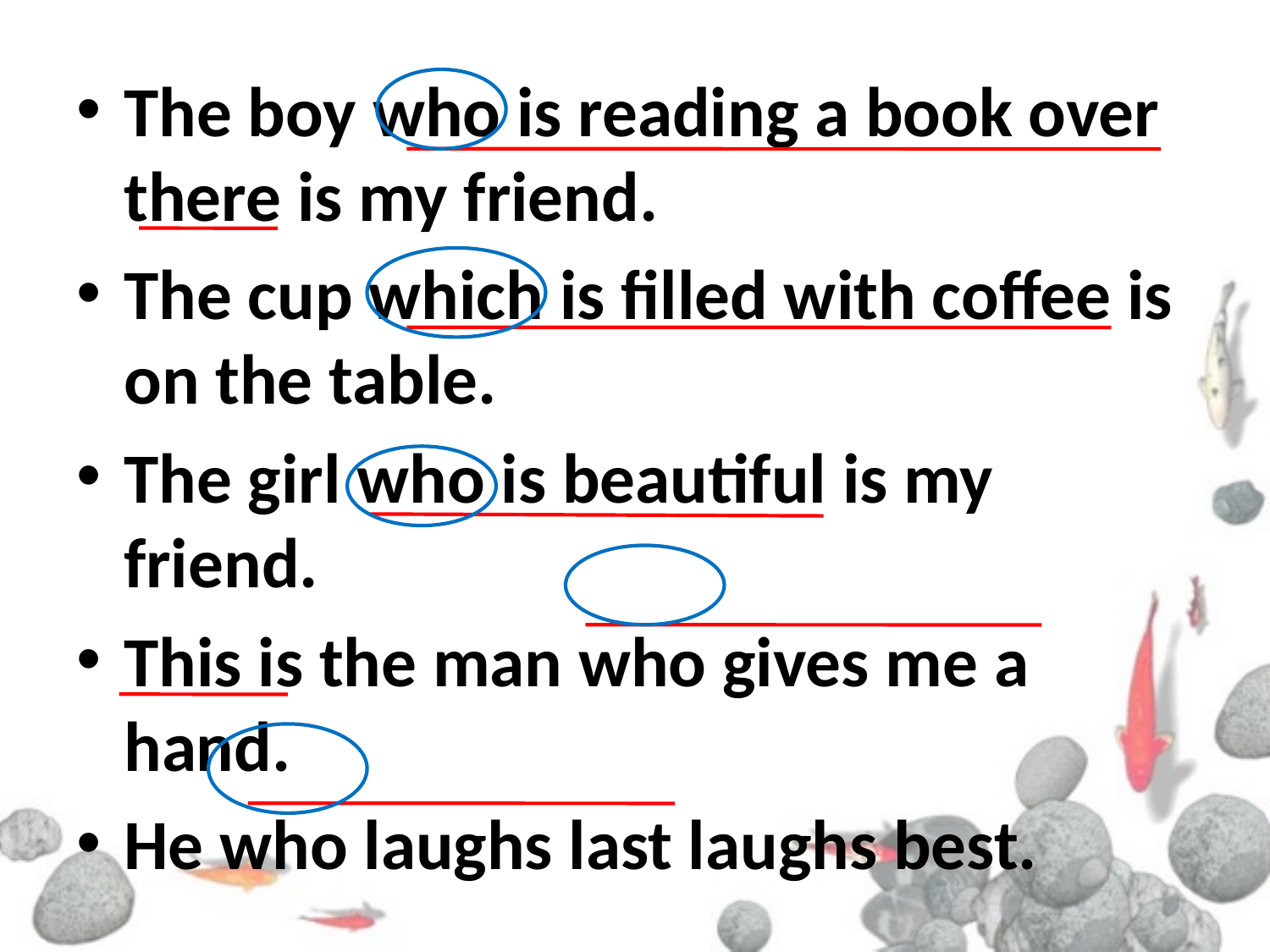

The boy who is reading a book over there is my friend.
The cup which is filled with coffee is on the table.
The girl who is beautiful is my friend.
This is the man who gives me a hand.
He who laughs last laughs best.